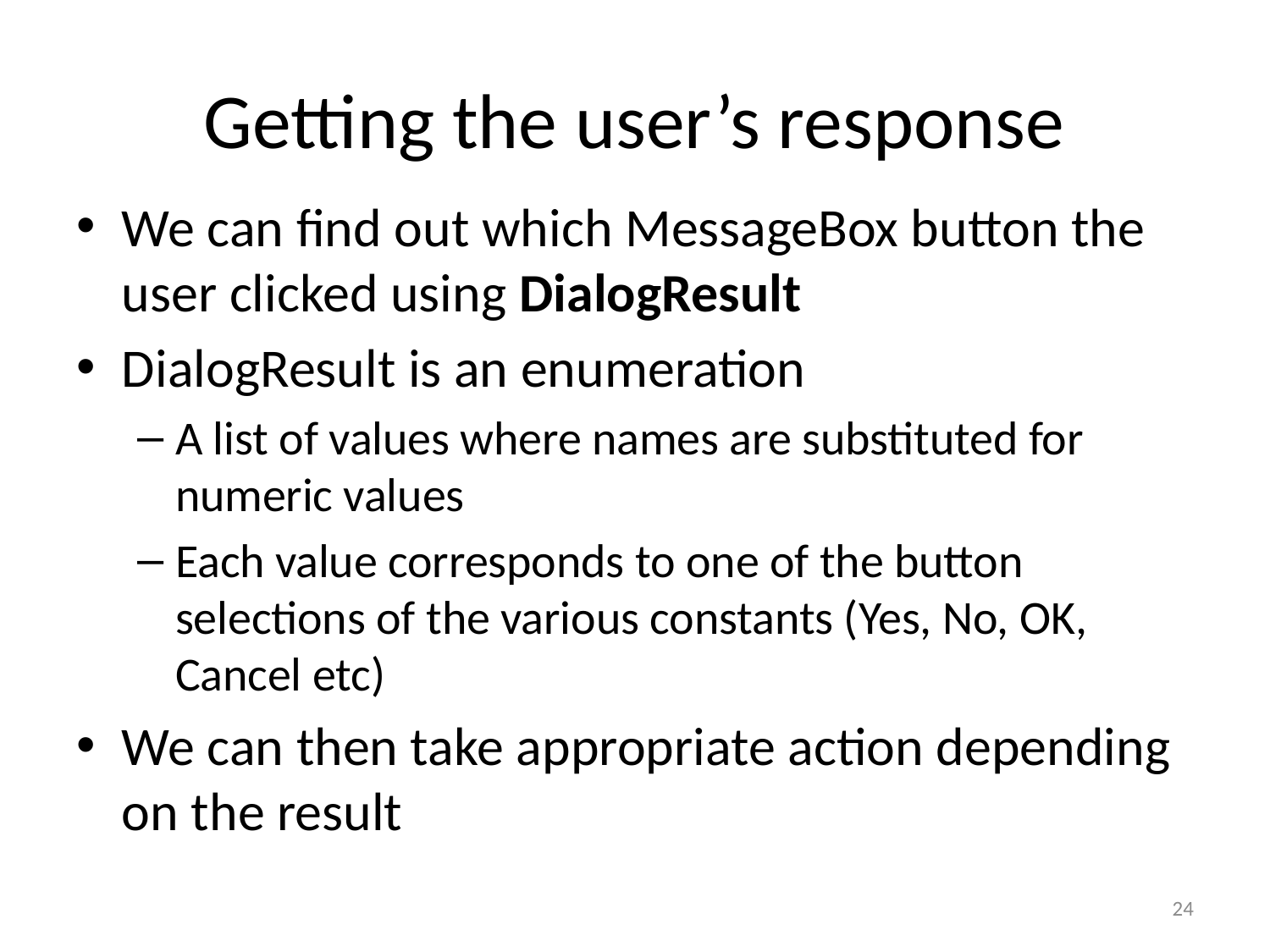

# Getting the user’s response
We can find out which MessageBox button the user clicked using DialogResult
DialogResult is an enumeration
A list of values where names are substituted for numeric values
Each value corresponds to one of the button selections of the various constants (Yes, No, OK, Cancel etc)
We can then take appropriate action depending on the result
24